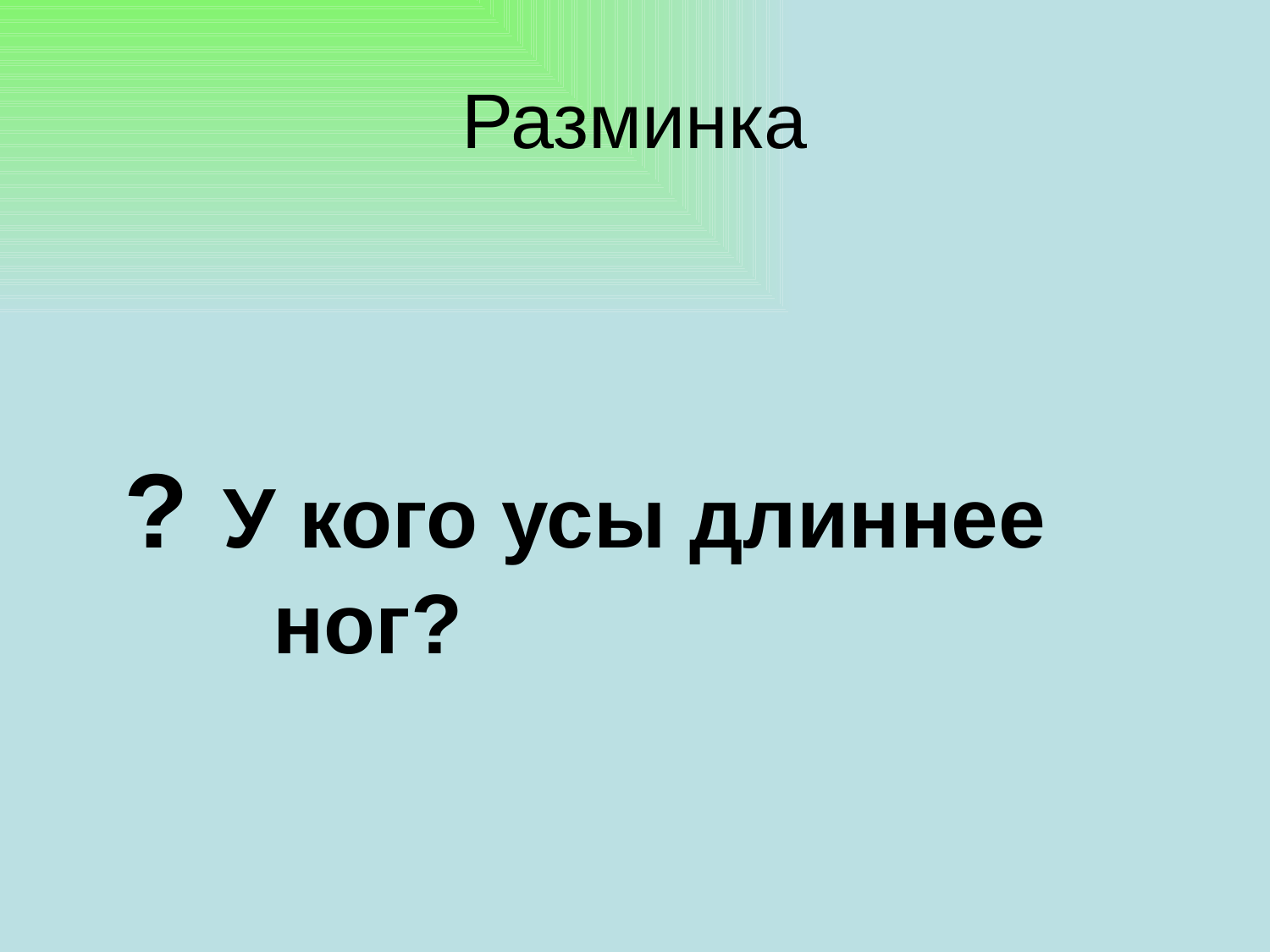

# Разминка
 ?   У кого усы длиннее          ног?